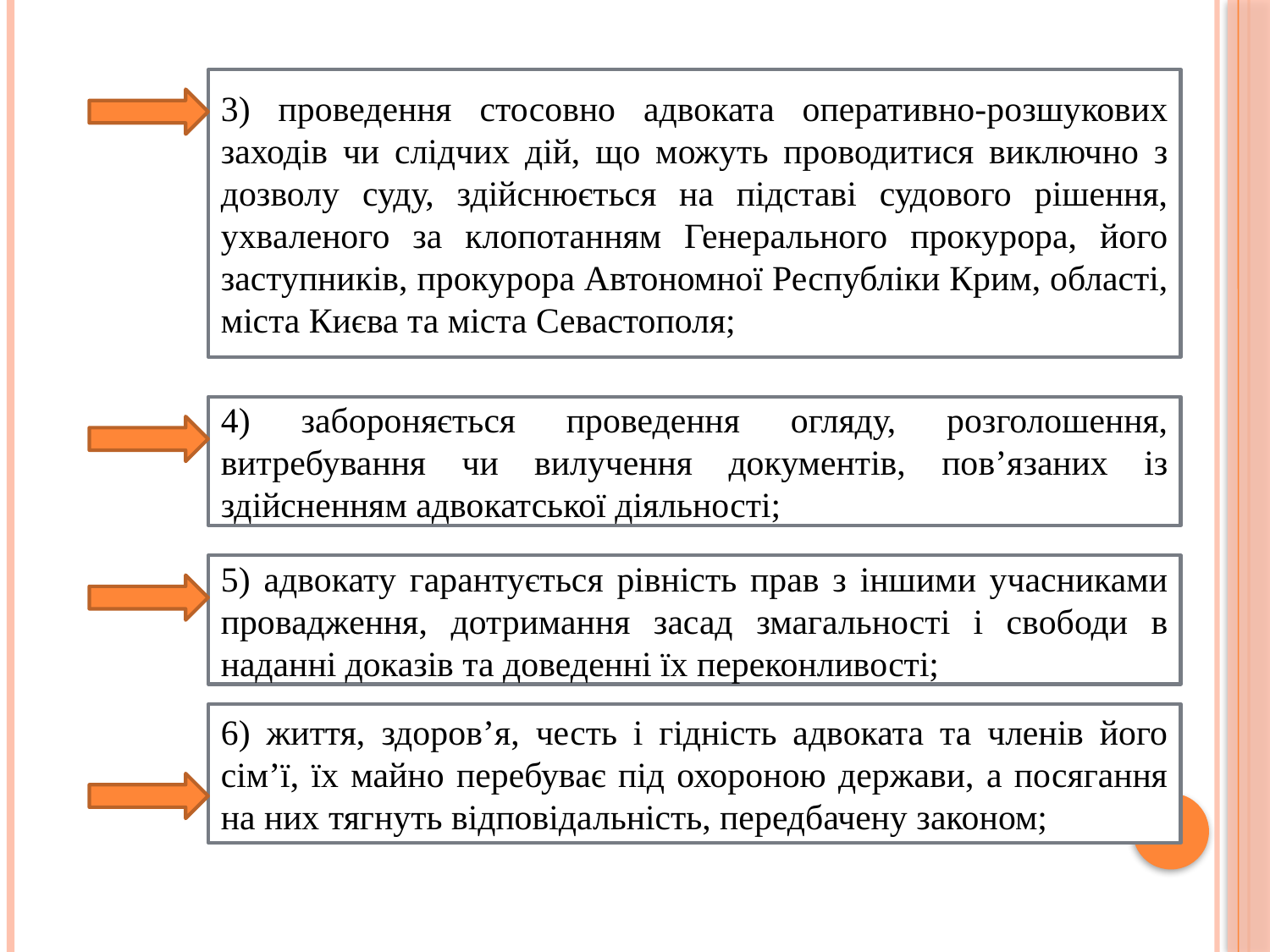

3) проведення стосовно адвоката оперативно-розшукових заходів чи слідчих дій, що можуть проводитися виключно з дозволу суду, здійснюється на підставі судового рішення, ухваленого за клопотанням Генерального прокурора, його заступників, прокурора Автономної Республіки Крим, області, міста Києва та міста Севастополя;

4) забороняється проведення огляду, розголошення, витребування чи вилучення документів, пов’язаних із здійсненням адвокатської діяльності;

5) адвокату гарантується рівність прав з іншими учасниками провадження, дотримання засад змагальності і свободи в наданні доказів та доведенні їх переконливості;

6) життя, здоров’я, честь і гідність адвоката та членів його сім’ї, їх майно перебуває під охороною держави, а посягання на них тягнуть відповідальність, передбачену законом;